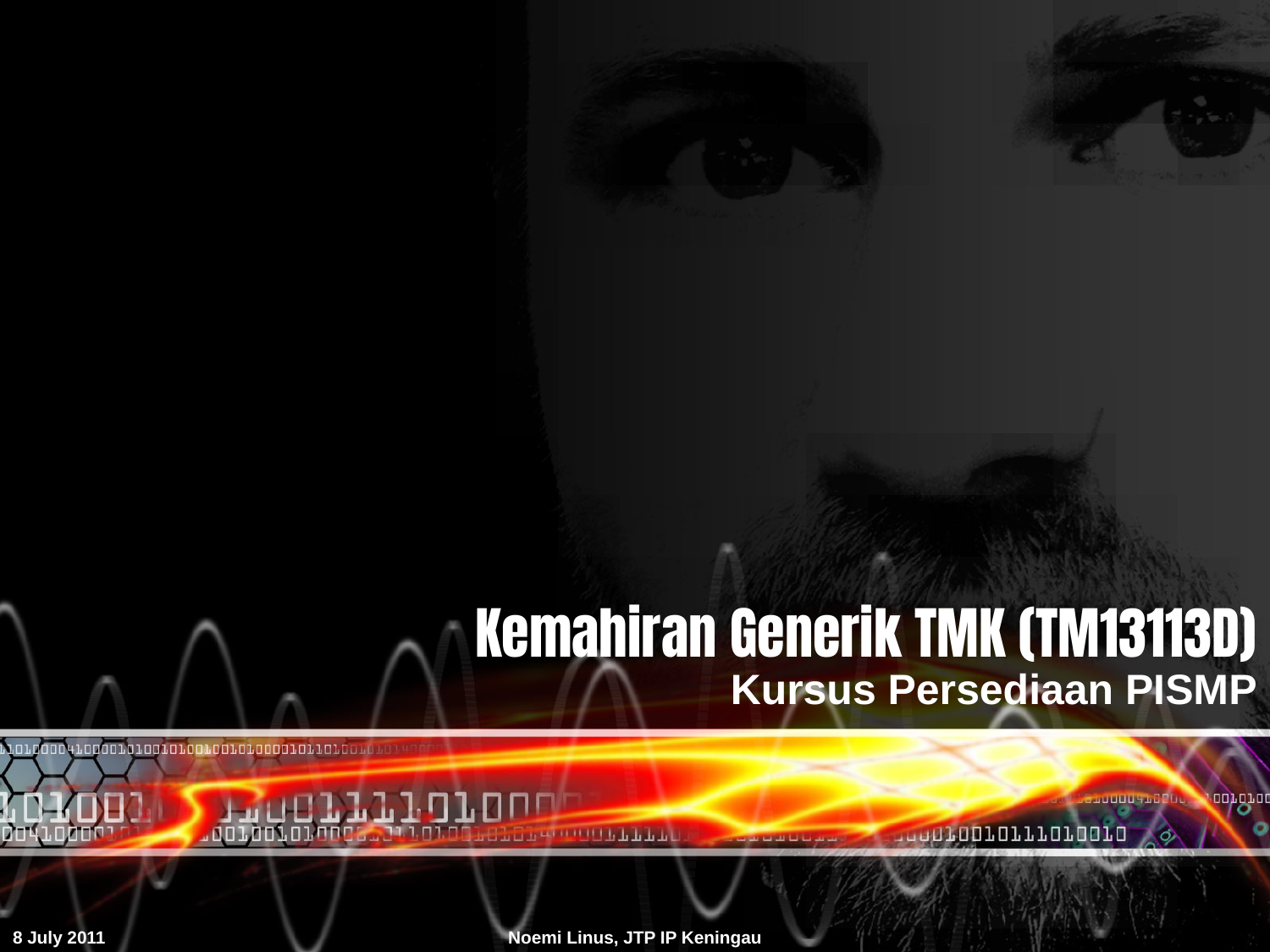

# Kemahiran Generik TMK (TM13113D)
Kursus Persediaan PISMP
8 July 2011
Noemi Linus, JTP IP Keningau